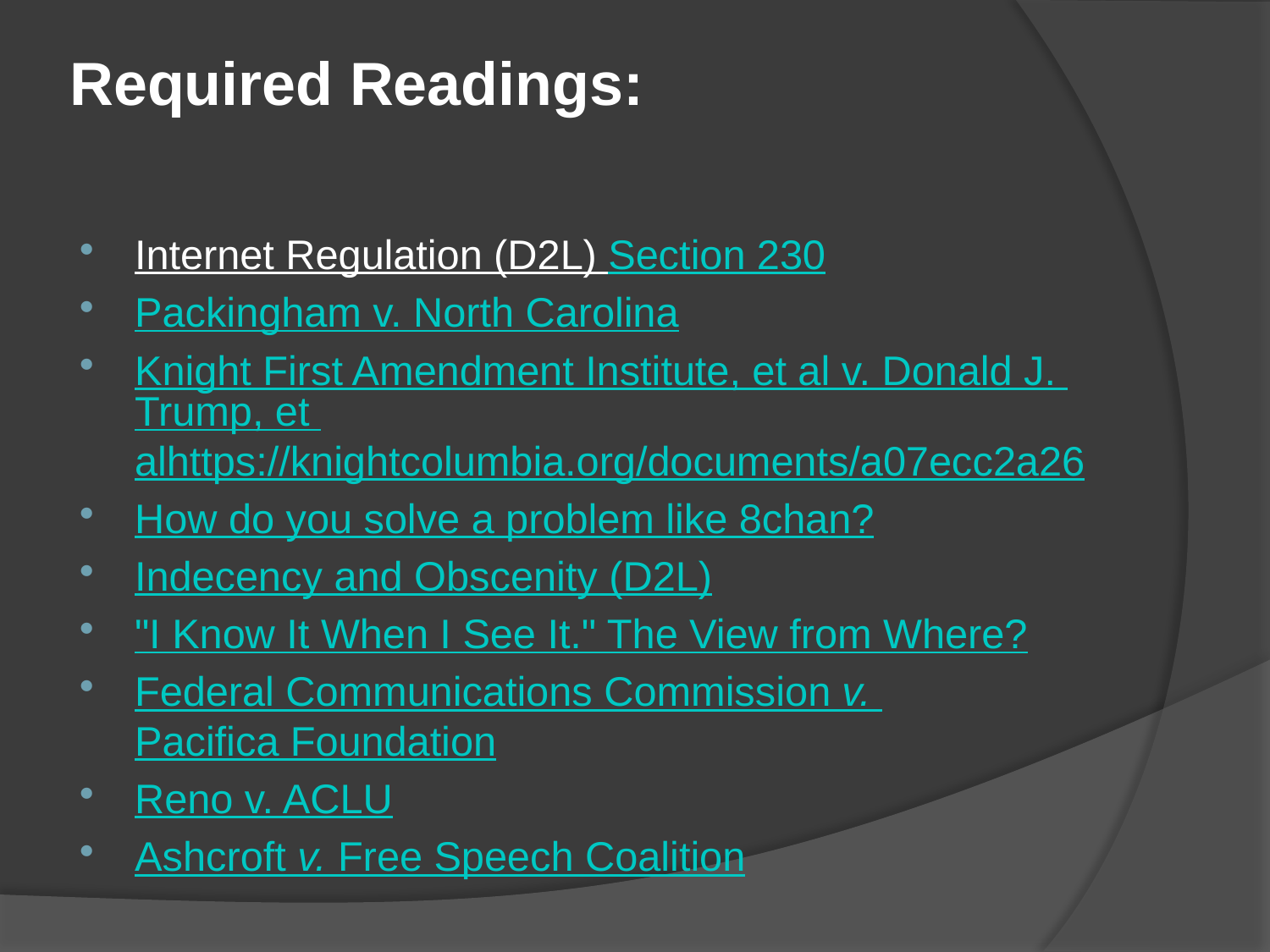

# Required Readings:
Internet Regulation (D2L) Section 230
Packingham v. North Carolina
Knight First Amendment Institute, et al v. Donald J. Trump, et alhttps://knightcolumbia.org/documents/a07ecc2a26
How do you solve a problem like 8chan?
Indecency and Obscenity (D2L)
"I Know It When I See It." The View from Where?
Federal Communications Commission v. Pacifica Foundation
Reno v. ACLU
Ashcroft v. Free Speech Coalition